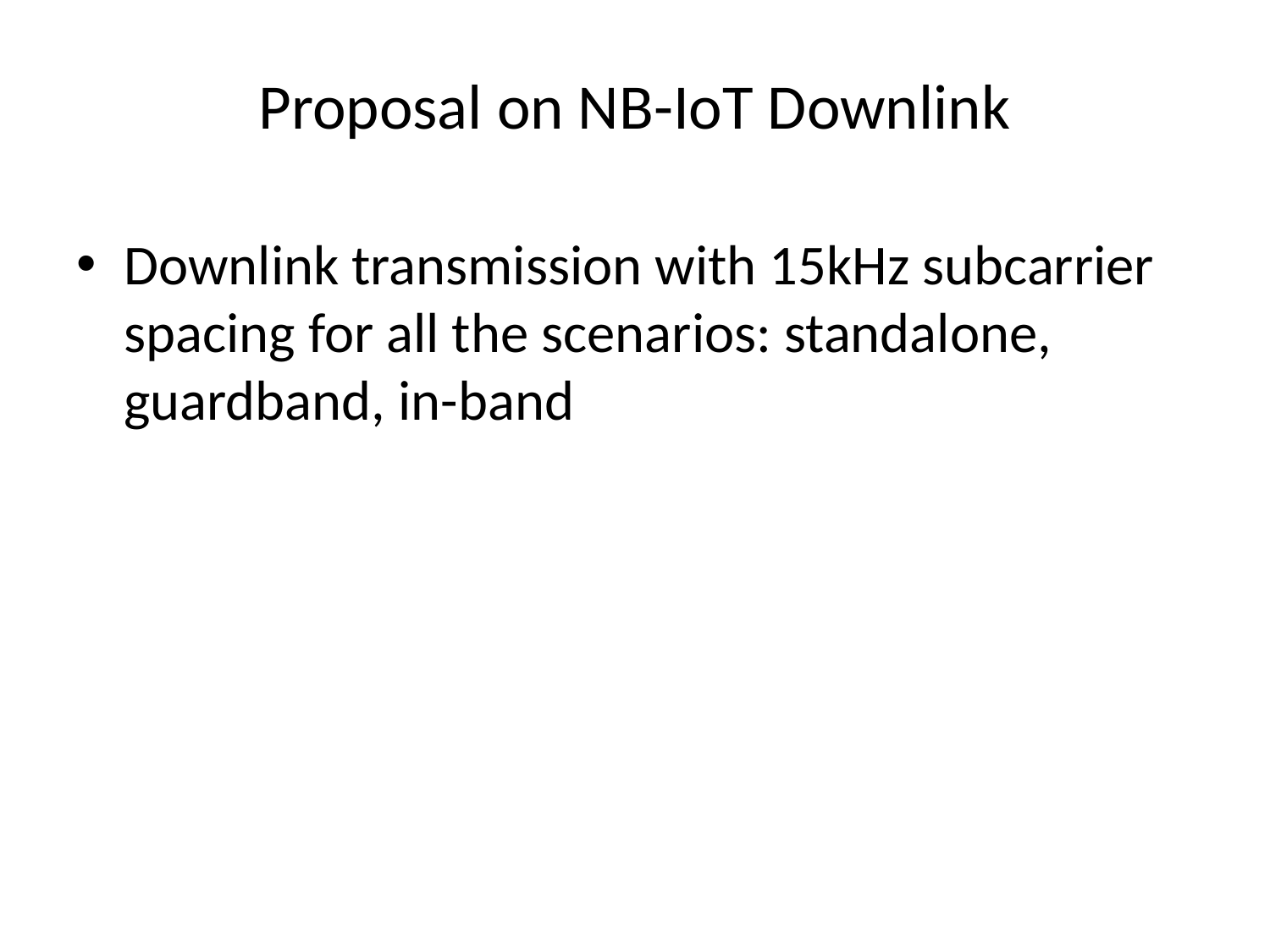

# Proposal on NB-IoT Downlink
Downlink transmission with 15kHz subcarrier spacing for all the scenarios: standalone, guardband, in-band